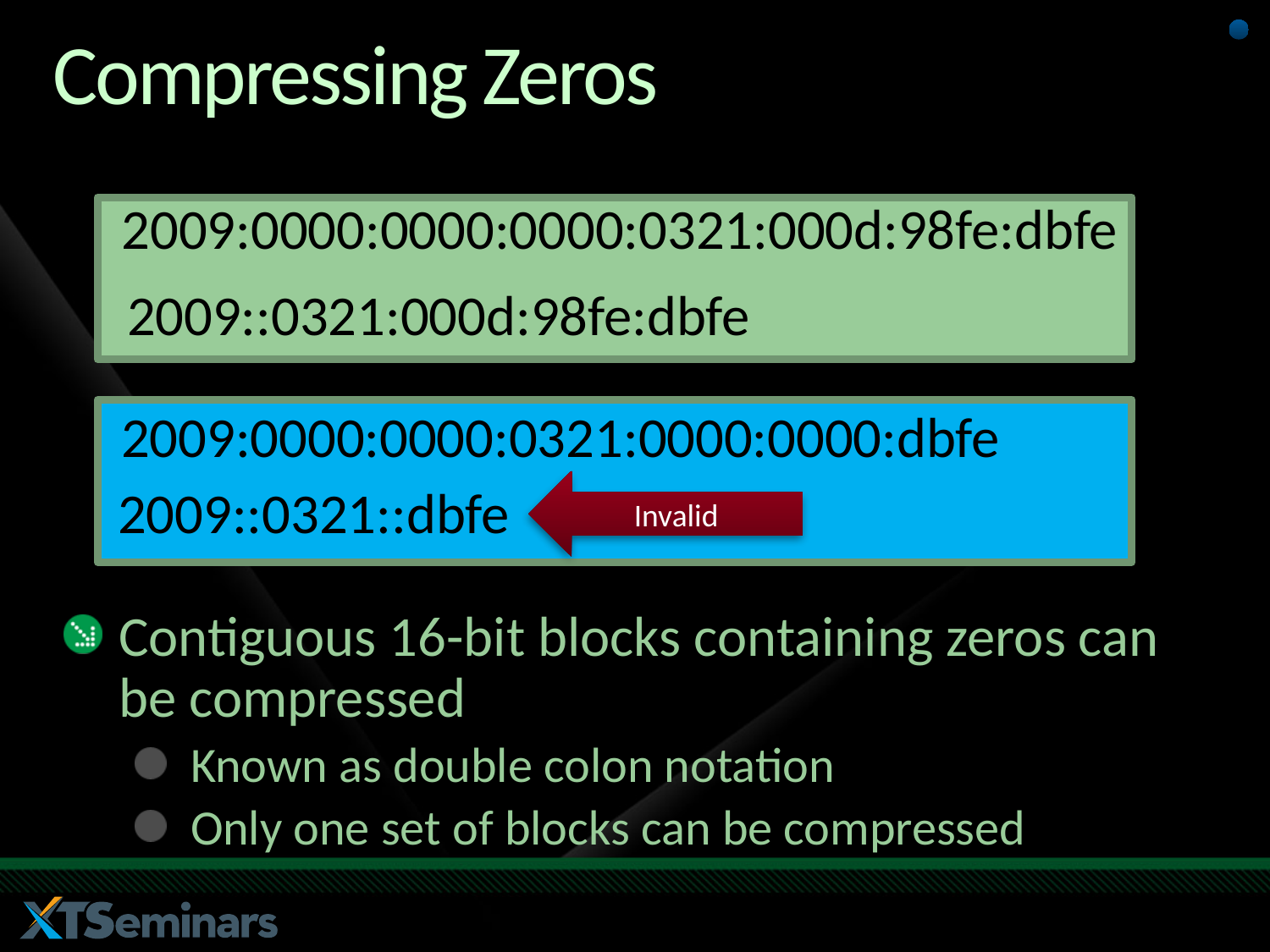

# Compressing Zeros
2009:0000:0000:0000:0321:000d:98fe:dbfe

2009::0321:000d:98fe:dbfe
2009:0000:0000:0321:0000:0000:dbfe

2009::0321::dbfe
Invalid
Contiguous 16-bit blocks containing zeros can be compressed
Known as double colon notation
Only one set of blocks can be compressed